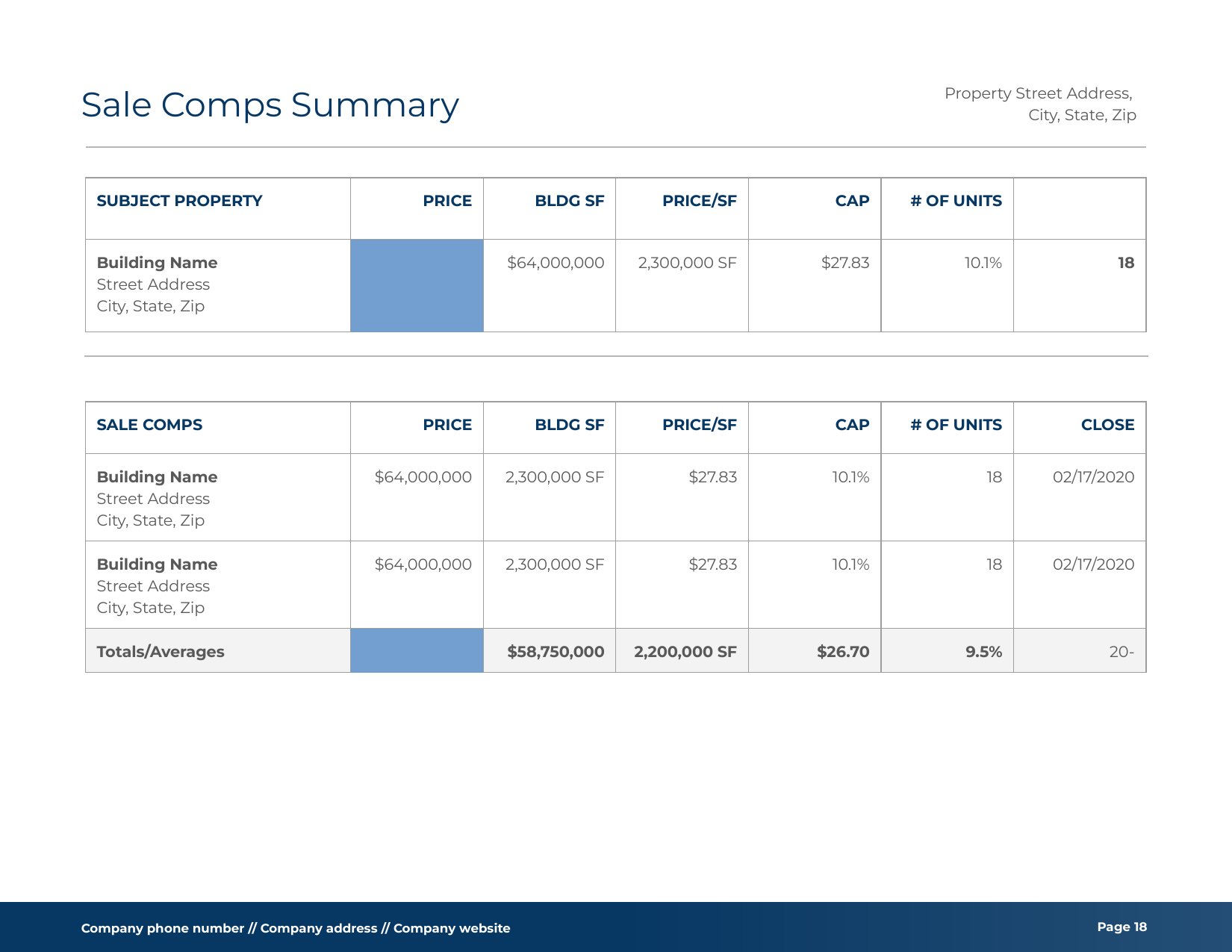

Sale Comps Summary
| SUBJECT PROPERTY |  | PRICE | BLDG SF | PRICE/SF | CAP | # OF UNITS |  |
| --- | --- | --- | --- | --- | --- | --- | --- |
| Building Name Street Address City, State, Zip |  | $64,000,000 | 2,300,000 SF | $27.83 | 10.1% | 18 |  |
| SALE COMPS |  | PRICE | BLDG SF | PRICE/SF | CAP | # OF UNITS | CLOSE |
| --- | --- | --- | --- | --- | --- | --- | --- |
| Building Name Street Address City, State, Zip |  | $64,000,000 | 2,300,000 SF | $27.83 | 10.1% | 18 | 02/17/2020 |
| Building Name Street Address City, State, Zip |  | $64,000,000 | 2,300,000 SF | $27.83 | 10.1% | 18 | 02/17/2020 |
| Totals/Averages |  | $58,750,000 | 2,200,000 SF | $26.70 | 9.5% | 20 | - |
Page 18